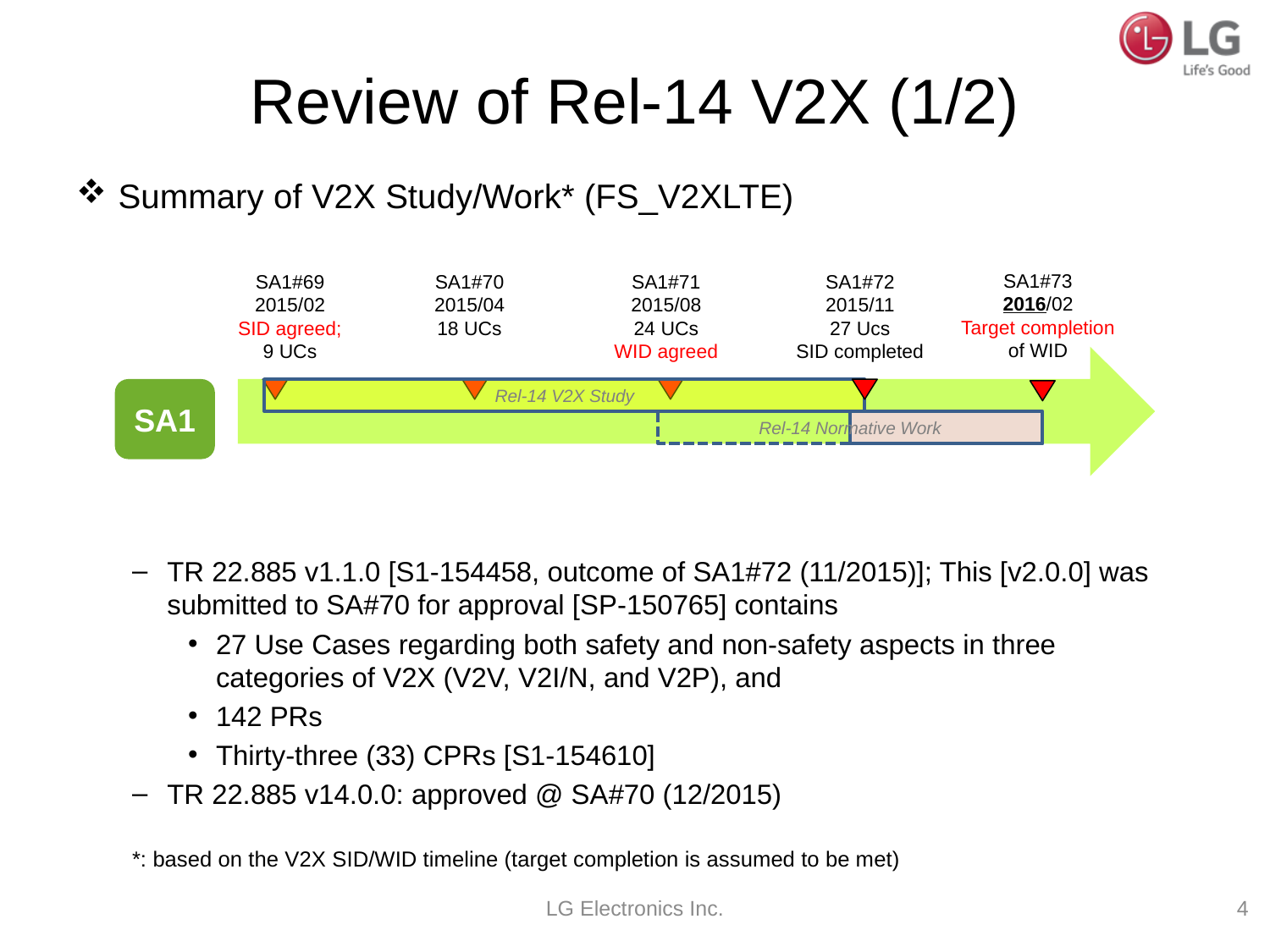

# Review of Rel-14 V2X (1/2)
Summary of V2X Study/Work* (FS_V2XLTE)

TR 22.885 v1.1.0 [S1-154458, outcome of SA1#72 (11/2015)]; This [v2.0.0] was submitted to SA#70 for approval [SP-150765] contains
27 Use Cases regarding both safety and non-safety aspects in three categories of V2X (V2V, V2I/N, and V2P), and
142 PRs
Thirty-three (33) CPRs [S1-154610]
TR 22.885 v14.0.0: approved @ SA#70 (12/2015)

*: based on the V2X SID/WID timeline (target completion is assumed to be met)
SA1#73
2016/02
Target completion
of WID
SA1#69
2015/02
SID agreed;
9 UCs
SA1#70
2015/04
18 UCs
SA1#71
2015/08
24 UCs
WID agreed
SA1#72
2015/11
27 Ucs
SID completed

SA1

Rel-14 V2X Study

Rel-14 Normative Work

LG Electronics Inc.
4